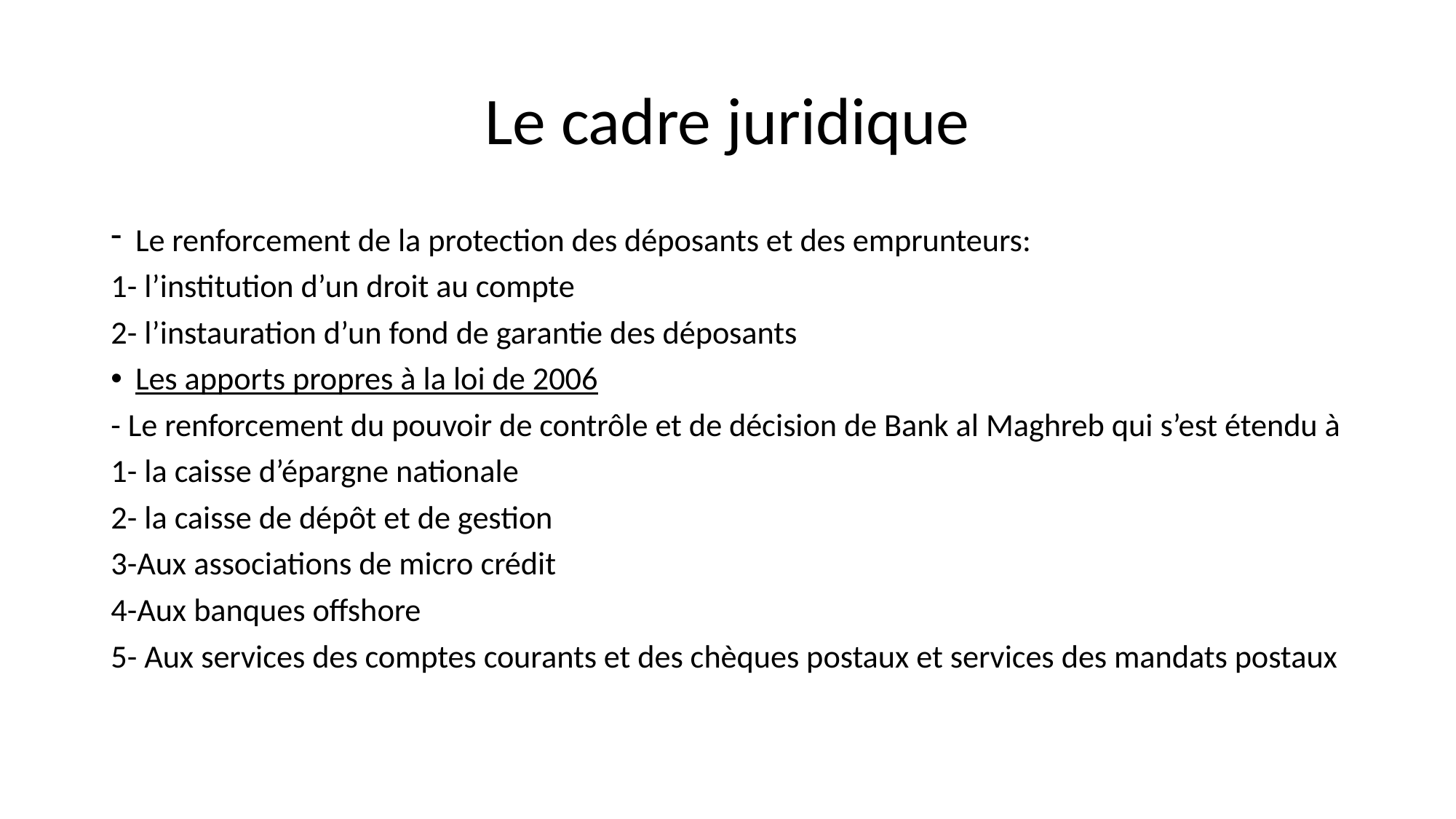

# Le cadre juridique
Le renforcement de la protection des déposants et des emprunteurs:
1- l’institution d’un droit au compte
2- l’instauration d’un fond de garantie des déposants
Les apports propres à la loi de 2006
- Le renforcement du pouvoir de contrôle et de décision de Bank al Maghreb qui s’est étendu à
1- la caisse d’épargne nationale
2- la caisse de dépôt et de gestion
3-Aux associations de micro crédit
4-Aux banques offshore
5- Aux services des comptes courants et des chèques postaux et services des mandats postaux